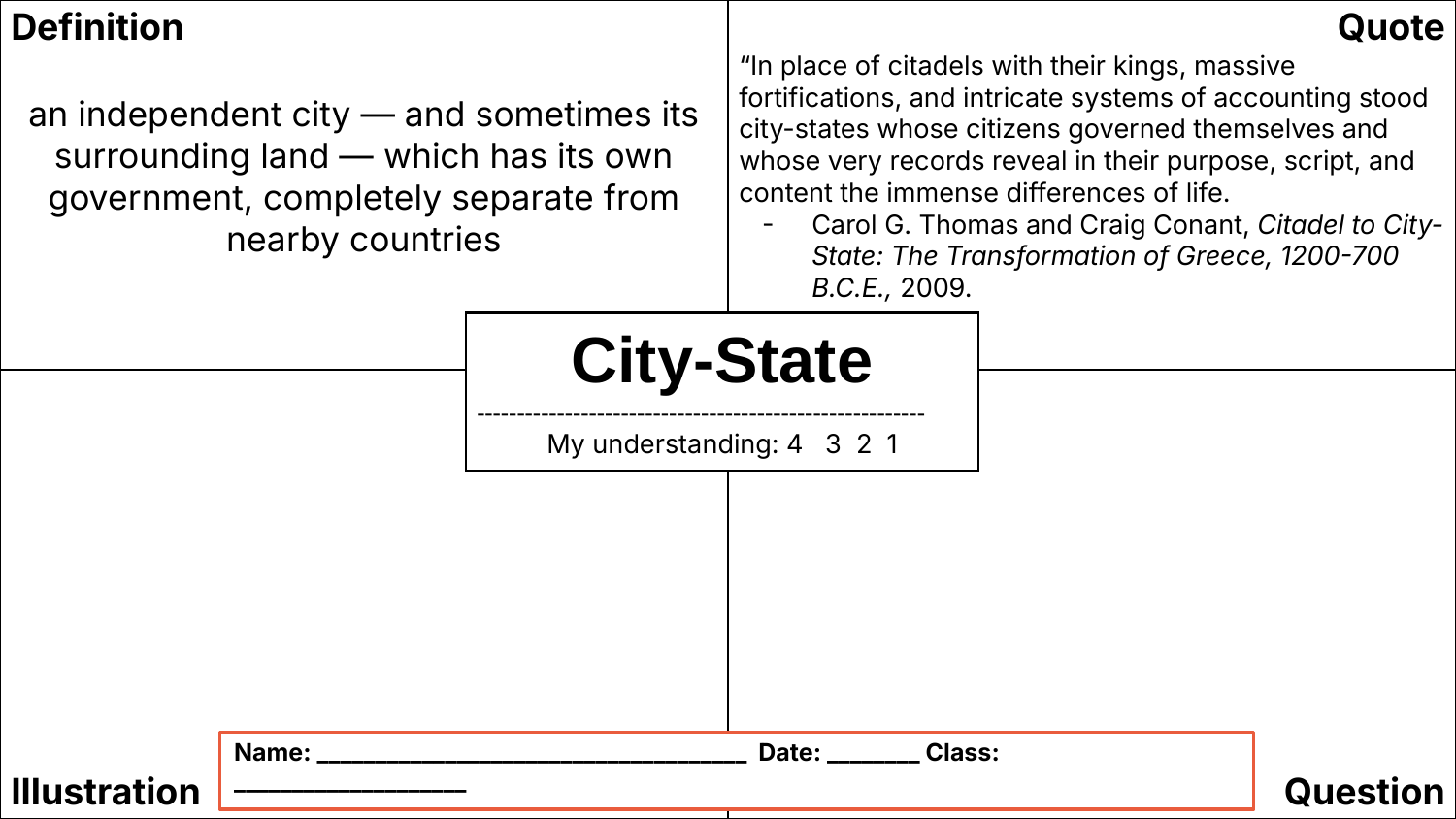

| Definition an independent city — and sometimes its surrounding land — which has its own government, completely separate from nearby countries | Quote “In place of citadels with their kings, massive fortifications, and intricate systems of accounting stood city-states whose citizens governed themselves and whose very records reveal in their purpose, script, and content the immense differences of life. Carol G. Thomas and Craig Conant, Citadel to City-State: The Transformation of Greece, 1200-700 B.C.E., 2009. |
| --- | --- |
| Illustration | Question |
City-State
--------------------------------------------------------
My understanding: 4   3  2  1
Name: _____________________________________  Date: ________ Class: ____________________